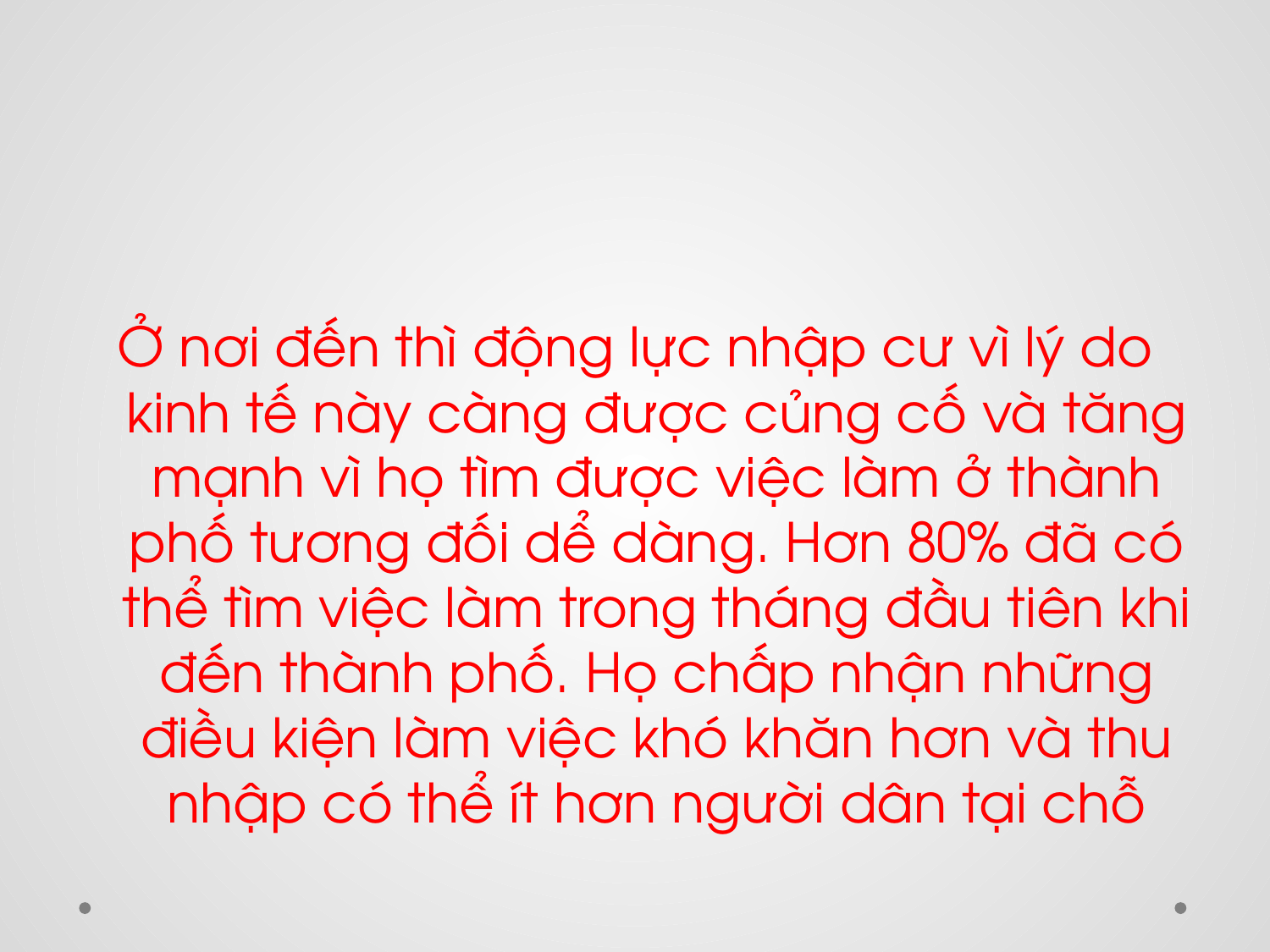

#
Ở nơi đến thì động lực nhập cư vì lý do kinh tế này càng được củng cố và tăng mạnh vì họ tìm được việc làm ở thành phố tương đối dể dàng. Hơn 80% đã có thể tìm việc làm trong tháng đầu tiên khi đến thành phố. Họ chấp nhận những điều kiện làm việc khó khăn hơn và thu nhập có thể ít hơn người dân tại chỗ